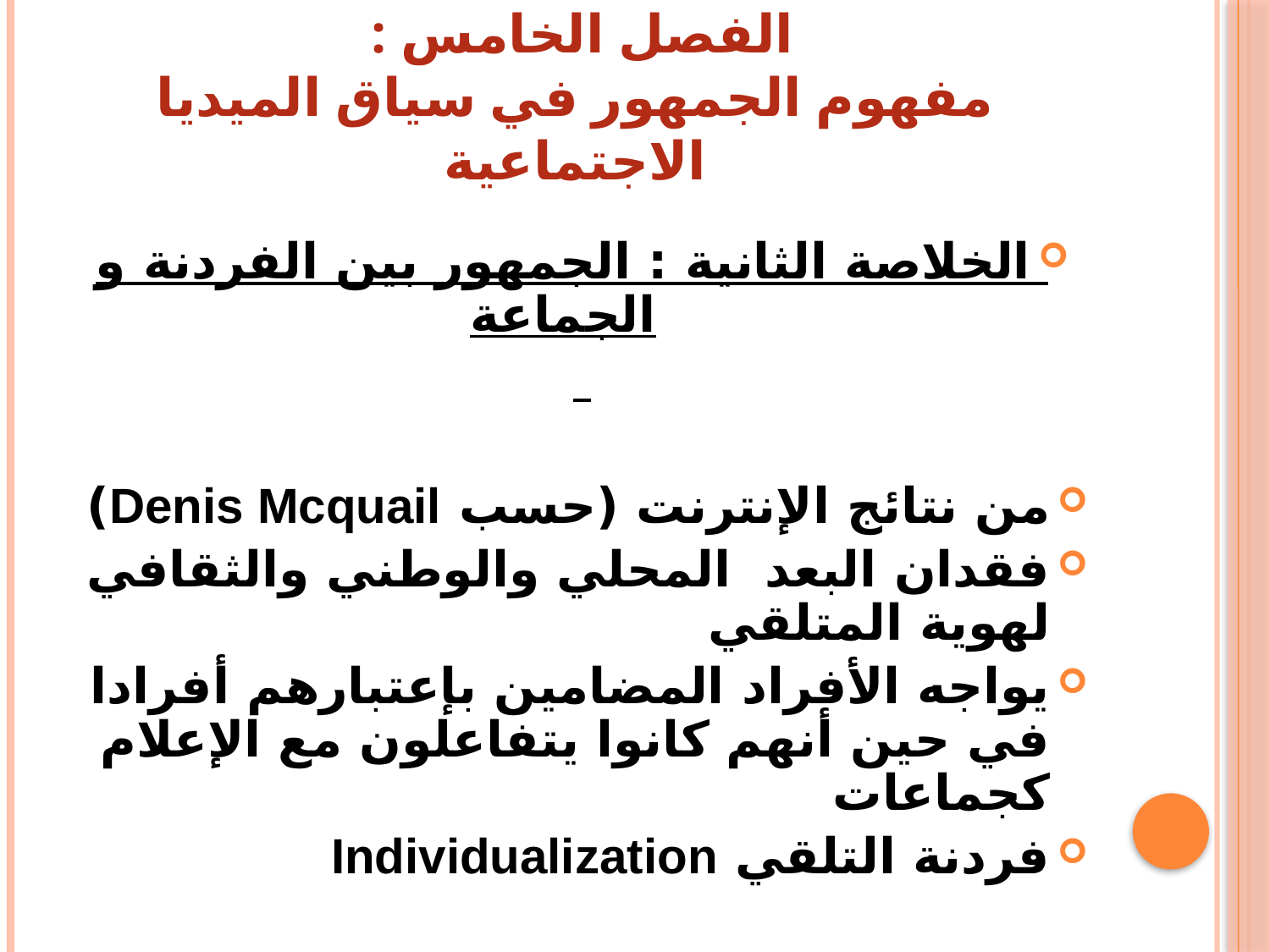

# الفصل الخامس : مفهوم الجمهور في سياق الميديا الاجتماعية
الخلاصة الثانية : الجمهور بين الفردنة و الجماعة

من نتائج الإنترنت (حسب Denis Mcquail)
فقدان البعد  المحلي والوطني والثقافي لهوية المتلقي
يواجه الأفراد المضامين بإعتبارهم أفرادا في حين أنهم كانوا يتفاعلون مع الإعلام كجماعات
فردنة التلقي Individualization